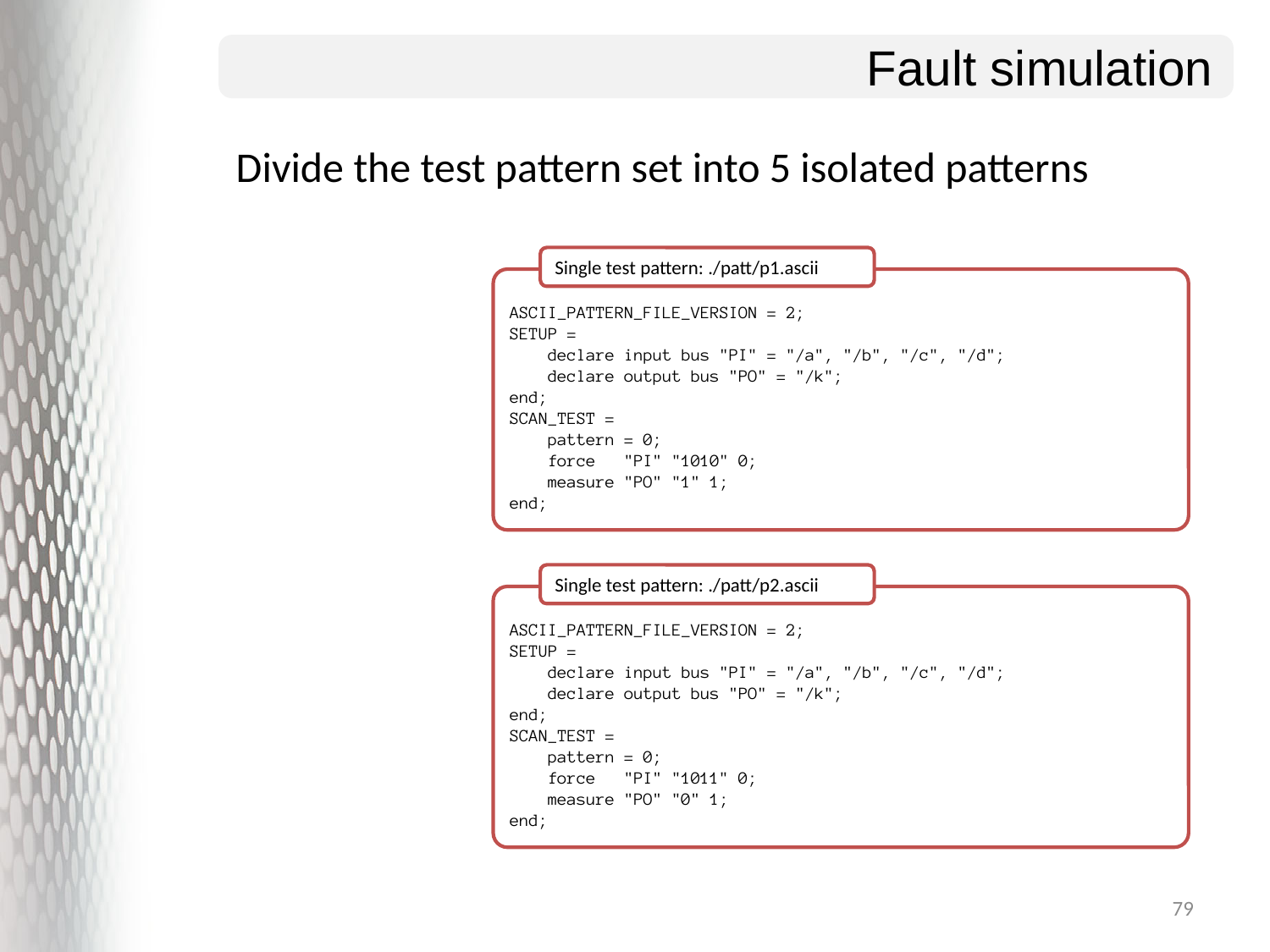

# Fault simulation
Divide the test pattern set into 5 isolated patterns
Single test pattern: ./patt/p1.ascii
ASCII_PATTERN_FILE_VERSION = 2;
SETUP =
    declare input bus "PI" = "/a", "/b", "/c", "/d";
    declare output bus "PO" = "/k";
end;
SCAN_TEST =
    pattern = 0;
    force   "PI" "1010" 0;
    measure "PO" "1" 1;
end;
Single test pattern: ./patt/p2.ascii
ASCII_PATTERN_FILE_VERSION = 2;
SETUP =
    declare input bus "PI" = "/a", "/b", "/c", "/d";
    declare output bus "PO" = "/k";
end;
SCAN_TEST =
    pattern = 0;
    force   "PI" "1011" 0;
    measure "PO" "0" 1;
end;
79